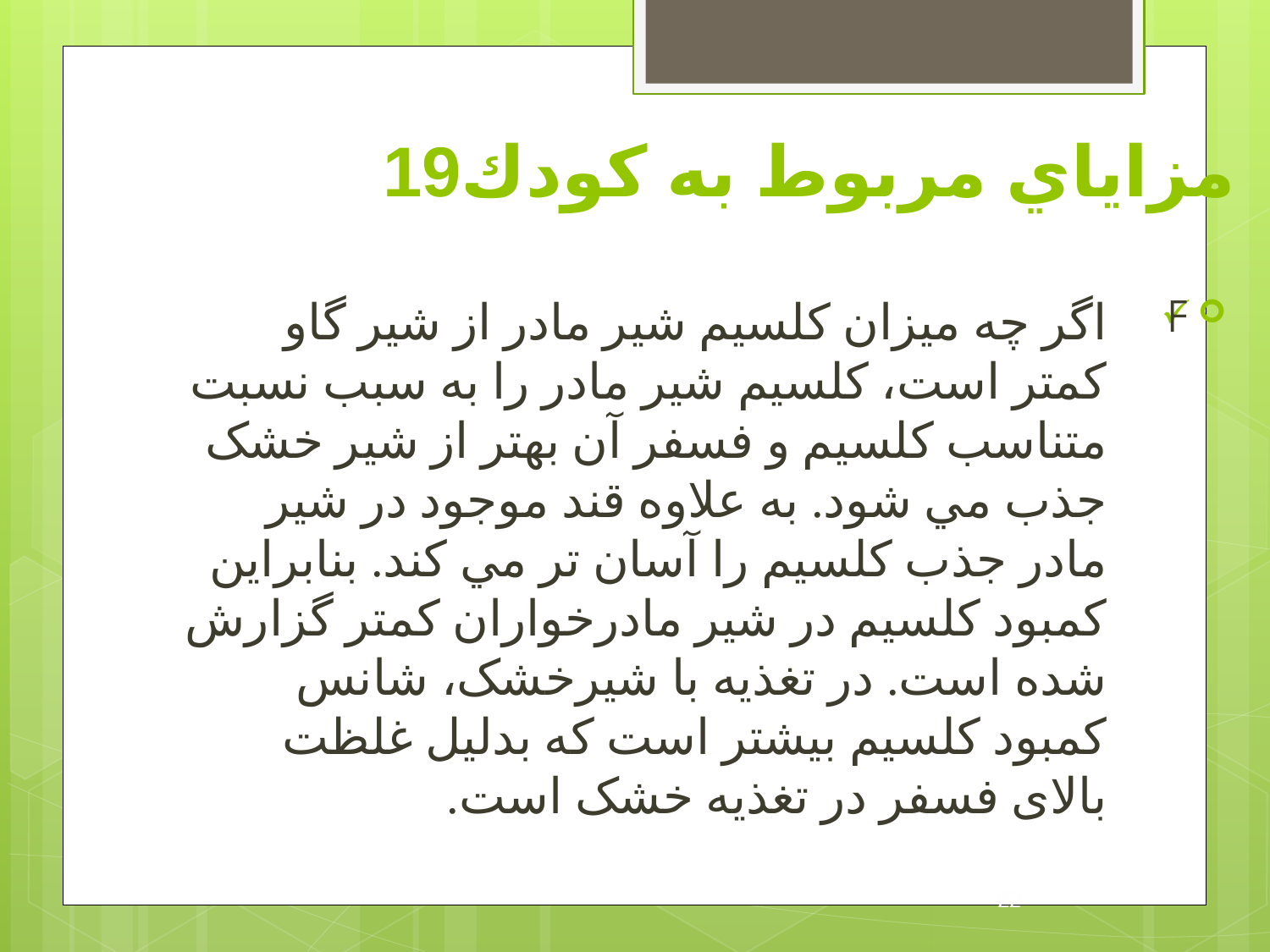

# مزاياي مربوط به كودك19
اگر چه ميزان کلسيم شير مادر از شير گاو کمتر است، كلسيم شير مادر را به سبب نسبت متناسب كلسيم و فسفر آن بهتر از شير خشک جذب مي شود. به علاوه قند موجود در شير مادر جذب کلسيم را آسان تر مي کند. بنابراين كمبود كلسيم در شير مادرخواران كمتر گزارش شده است. در تغذيه با شیرخشک، شانس کمبود کلسيم بيشتر است که بدليل غلظت بالای فسفر در تغذيه خشک است.
F
22